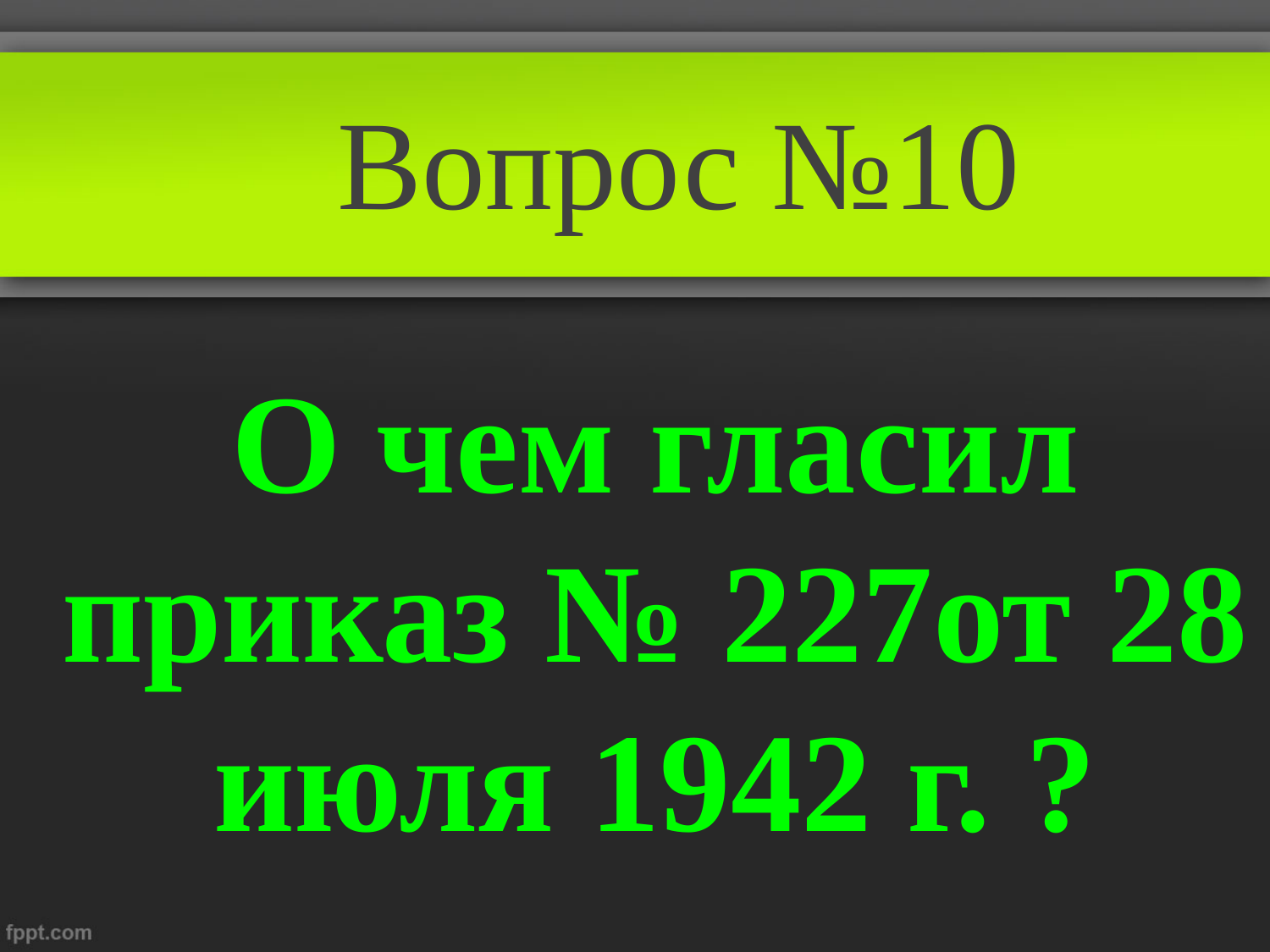

Вопрос №10
О чем гласил приказ № 227от 28 июля 1942 г. ?